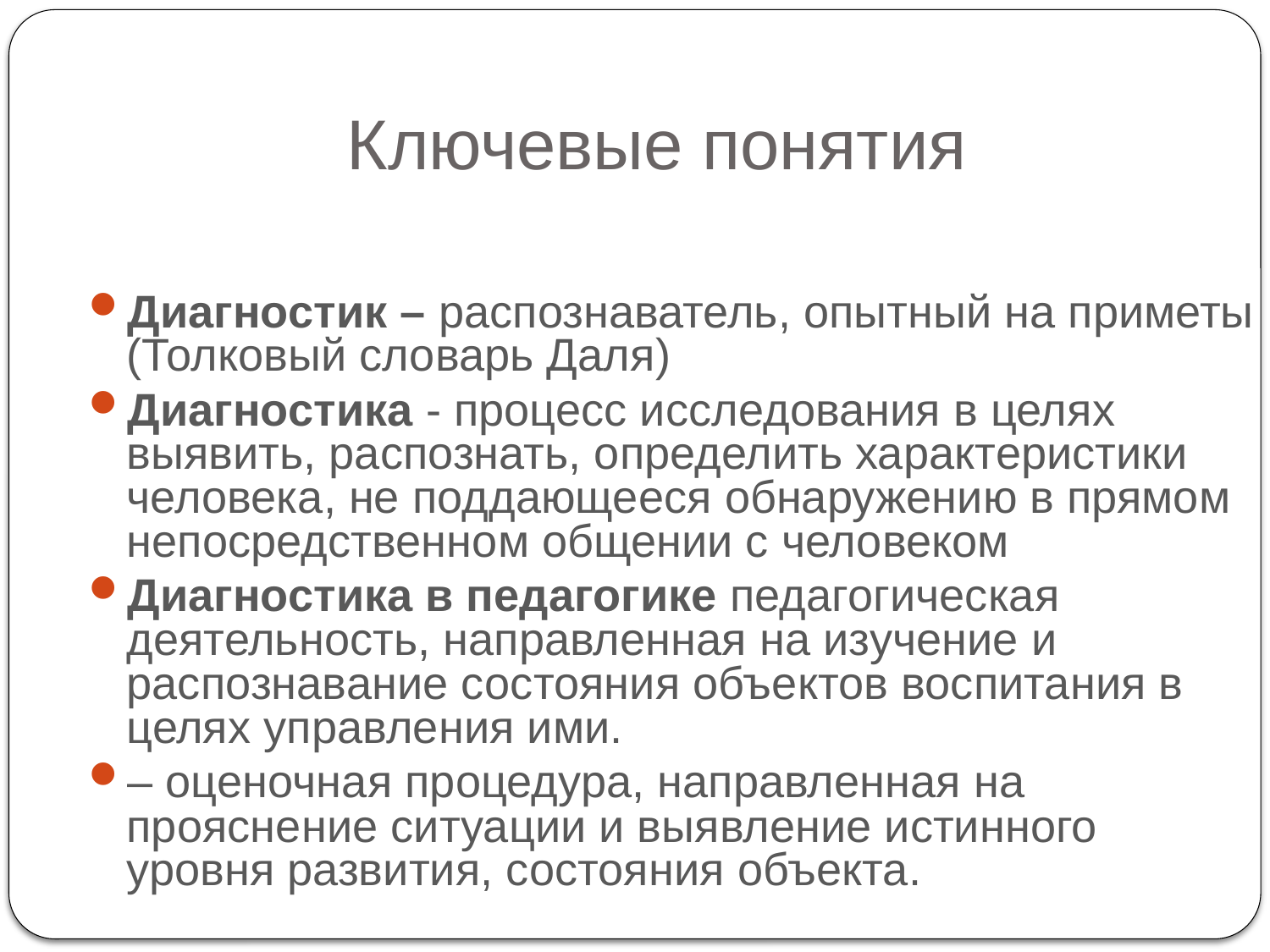

# Ключевые понятия
Диагностик – распознаватель, опытный на приметы (Толковый словарь Даля)
Диагностика - процесс исследования в целях выявить, распознать, определить характеристики человека, не поддающееся обнаружению в прямом непосредственном общении с человеком
Диагностика в педагогике педагогическая деятельность, направленная на изучение и распознавание состояния объектов воспитания в целях управления ими.
– оценочная процедура, направленная на прояснение ситуации и выявление истинного уровня развития, состояния объекта.